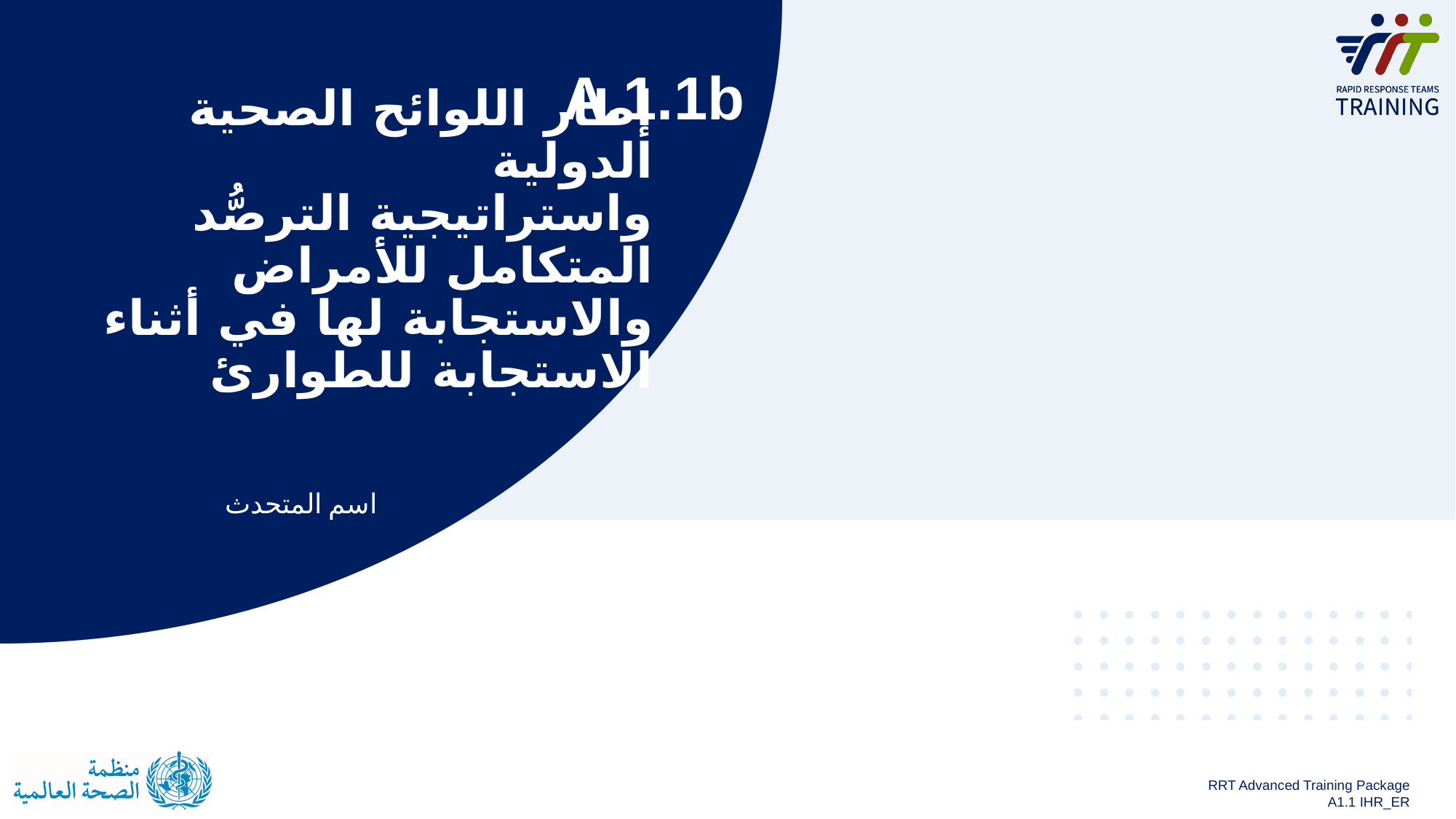

A.1.1b
# إطار اللوائح الصحية الدولية
واستراتيجية الترصُّد المتكامل للأمراض والاستجابة لها في أثناء الاستجابة للطوارئ
اسم المتحدث